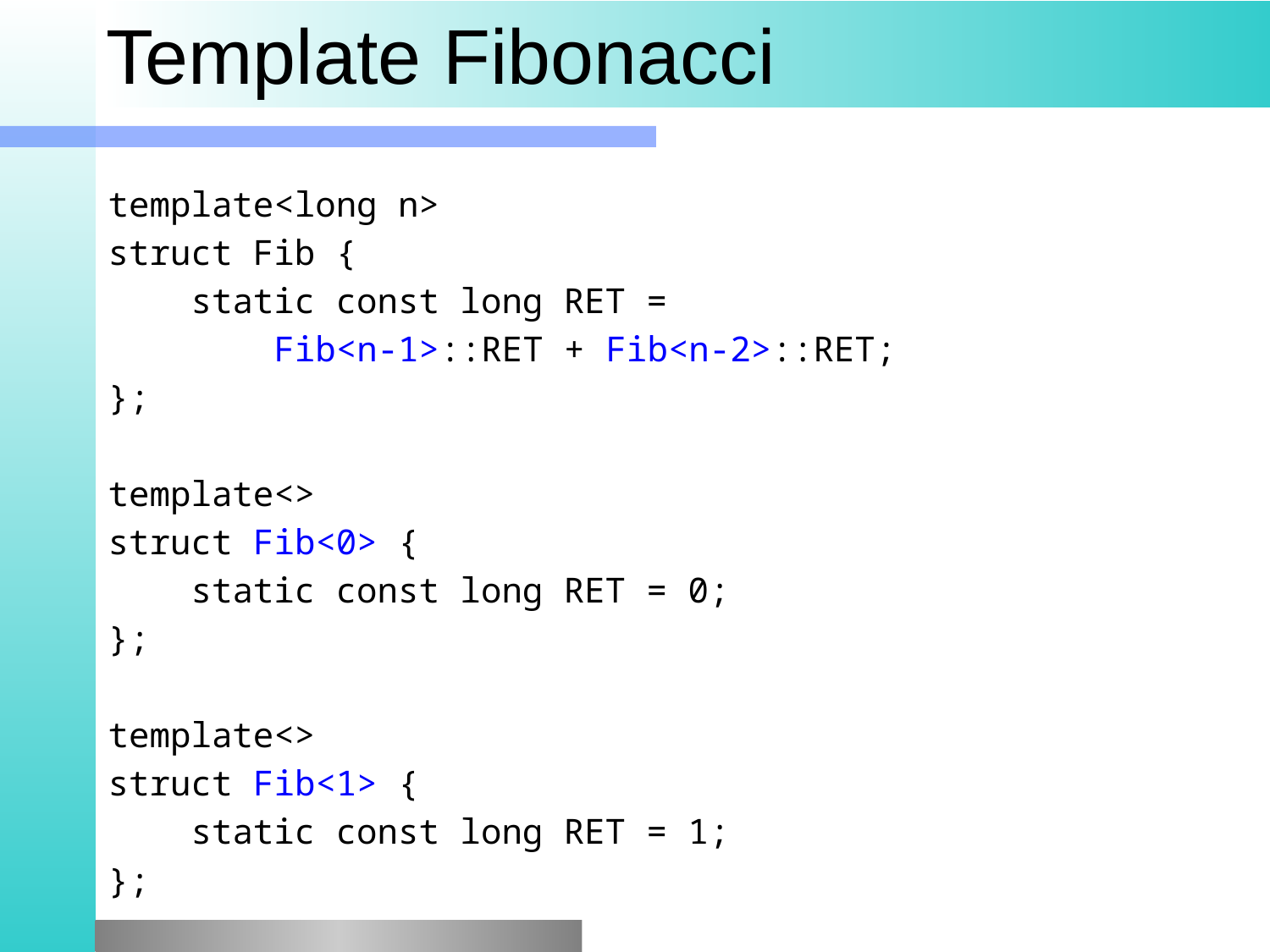

# Template Fibonacci
template<long n>
struct Fib {
    static const long RET =
        Fib<n-1>::RET + Fib<n-2>::RET;
};

template<>
struct Fib<0> {
    static const long RET = 0;
};

template<>
struct Fib<1> {
    static const long RET = 1;
};